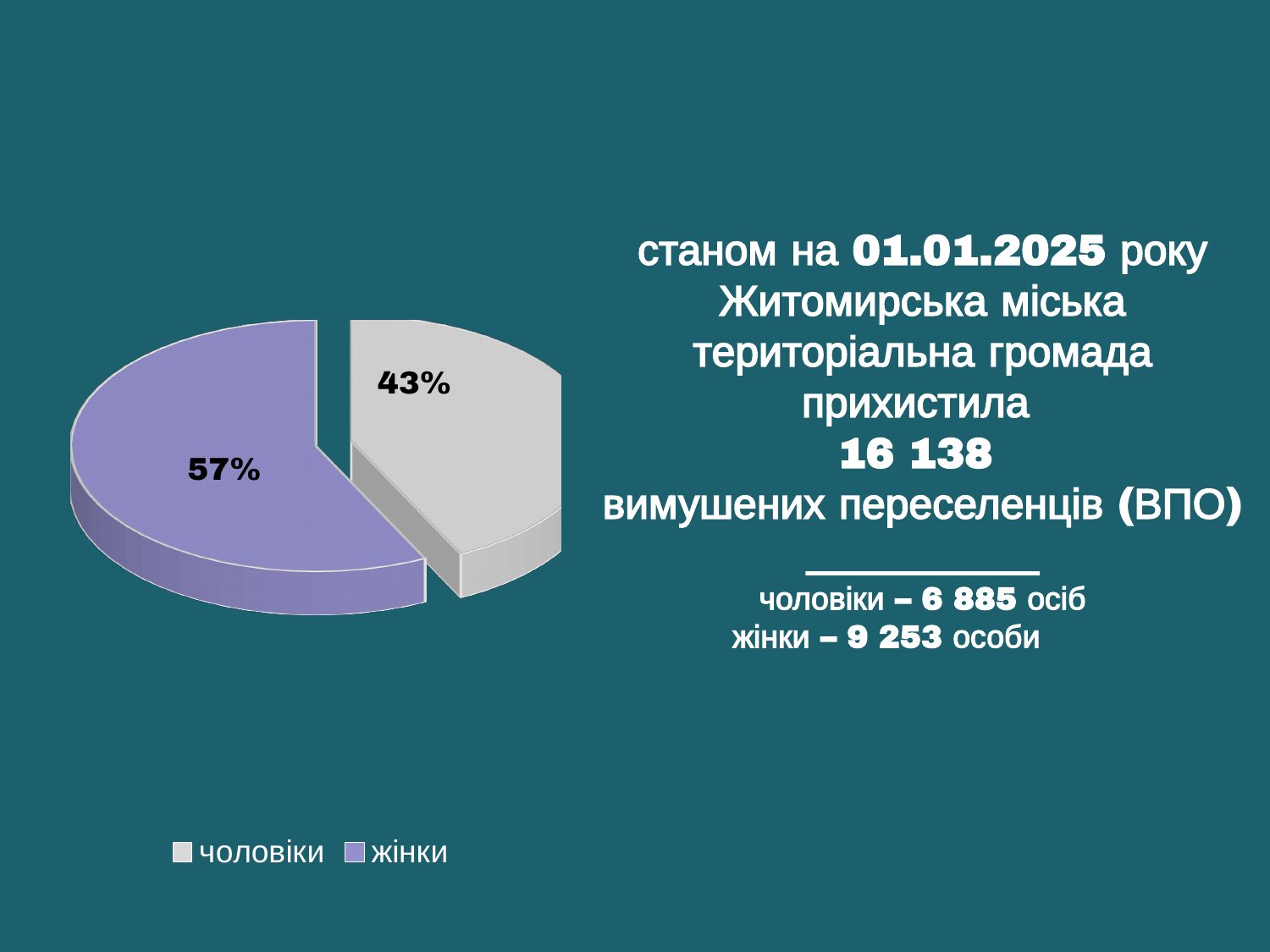

[unsupported chart]

станом на 01.01.2025 року
Житомирська міська територіальна громада прихистила
16 138
вимушених переселенців (ВПО)
___________
чоловіки – 6 885 осіб
             жінки – 9 253 особи

43%
57%